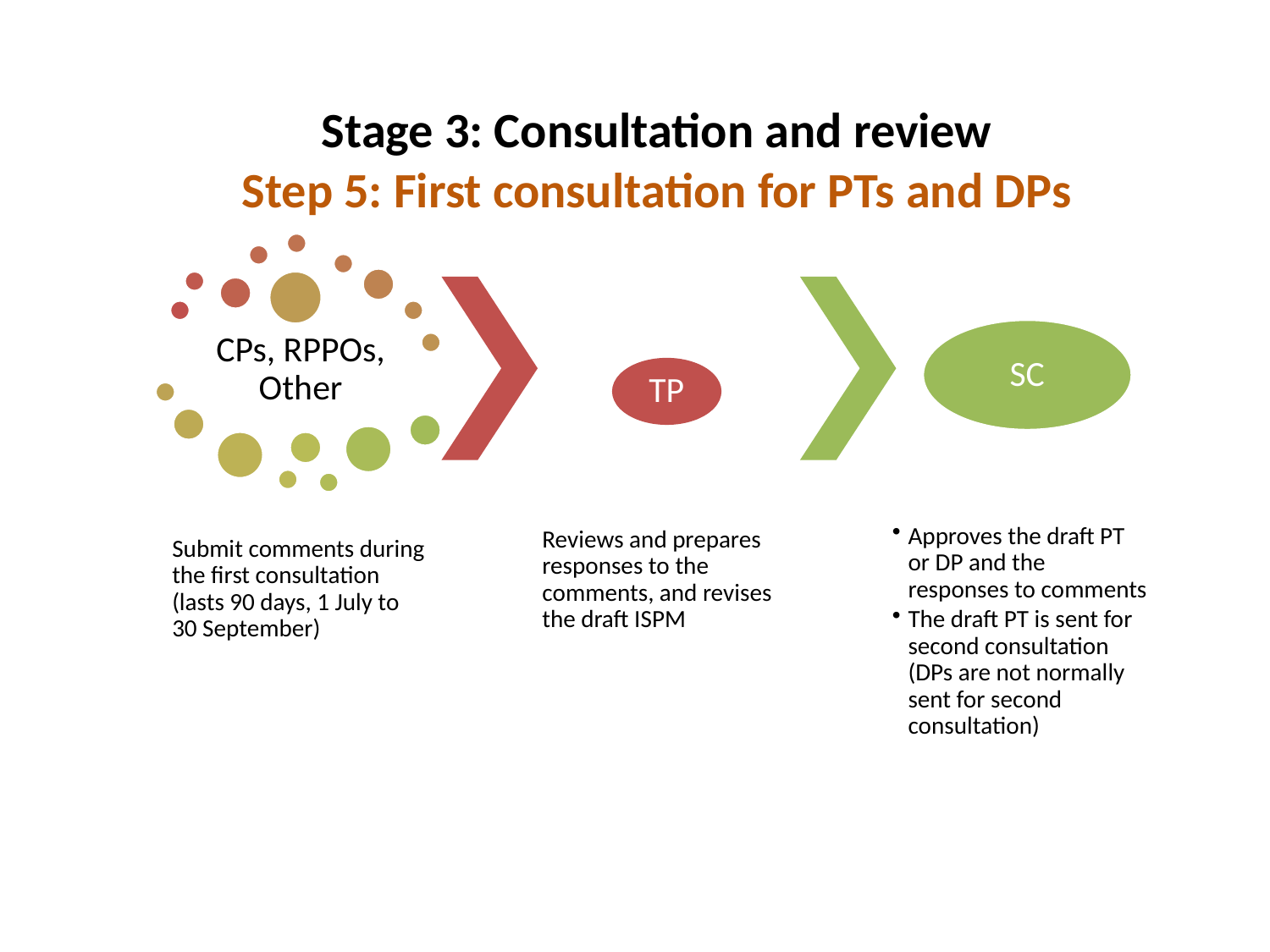

Stage 3: Consultation and review
Step 5: First consultation for PTs and DPs
CPs, RPPOs, Other
Submit comments during the first consultation (lasts 90 days, 1 July to 30 September)
TP
Reviews and prepares responses to the comments, and revises the draft ISPM
SC
Approves the draft PT or DP and the responses to comments
The draft PT is sent for second consultation (DPs are not normally sent for second consultation)